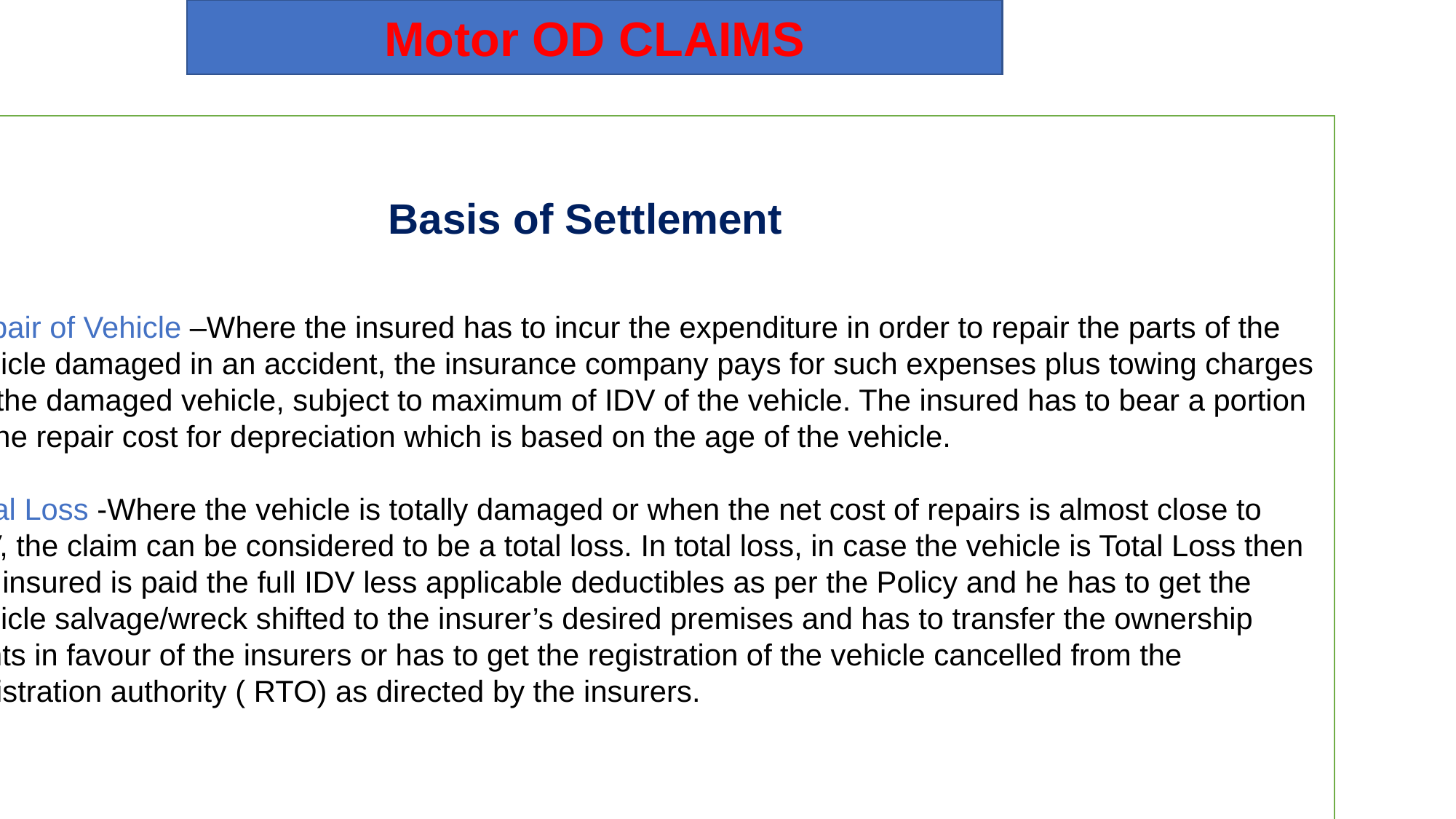

Motor OD CLAIMS

				Basis of Settlement
Repair of Vehicle –Where the insured has to incur the expenditure in order to repair the parts of the vehicle damaged in an accident, the insurance company pays for such expenses plus towing charges for the damaged vehicle, subject to maximum of IDV of the vehicle. The insured has to bear a portion of the repair cost for depreciation which is based on the age of the vehicle.

Total Loss -Where the vehicle is totally damaged or when the net cost of repairs is almost close to IDV, the claim can be considered to be a total loss. In total loss, in case the vehicle is Total Loss then the insured is paid the full IDV less applicable deductibles as per the Policy and he has to get the vehicle salvage/wreck shifted to the insurer’s desired premises and has to transfer the ownership rights in favour of the insurers or has to get the registration of the vehicle cancelled from the registration authority ( RTO) as directed by the insurers.